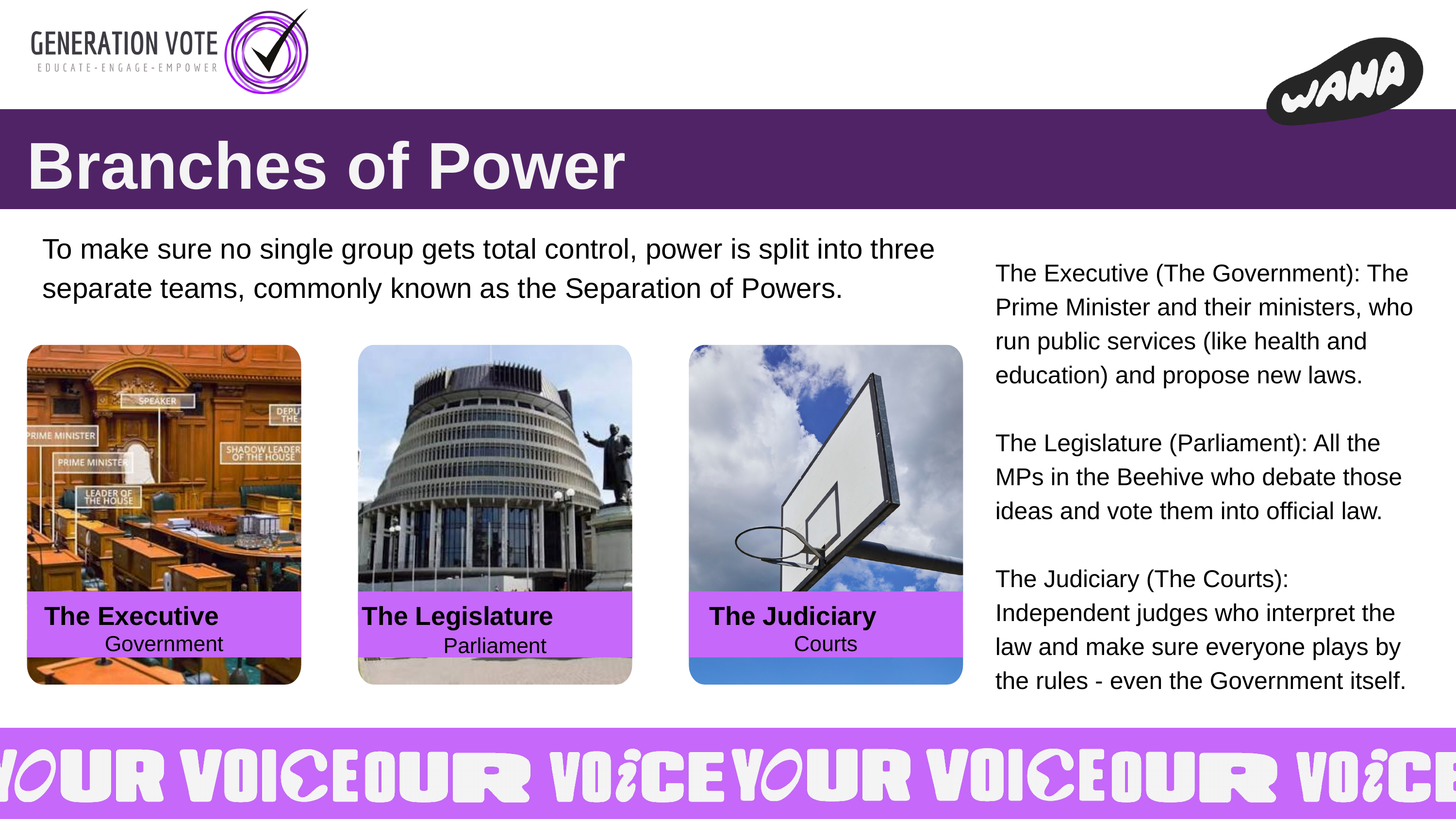

Branches of Power
To make sure no single group gets total control, power is split into three separate teams, commonly known as the Separation of Powers.
The Executive (The Government): The Prime Minister and their ministers, who run public services (like health and education) and propose new laws.

The Legislature (Parliament): All the MPs in the Beehive who debate those ideas and vote them into official law.

The Judiciary (The Courts): Independent judges who interpret the law and make sure everyone plays by the rules - even the Government itself.

Government

Courts

Parliament

The Executive
The Legislature
The Judiciary